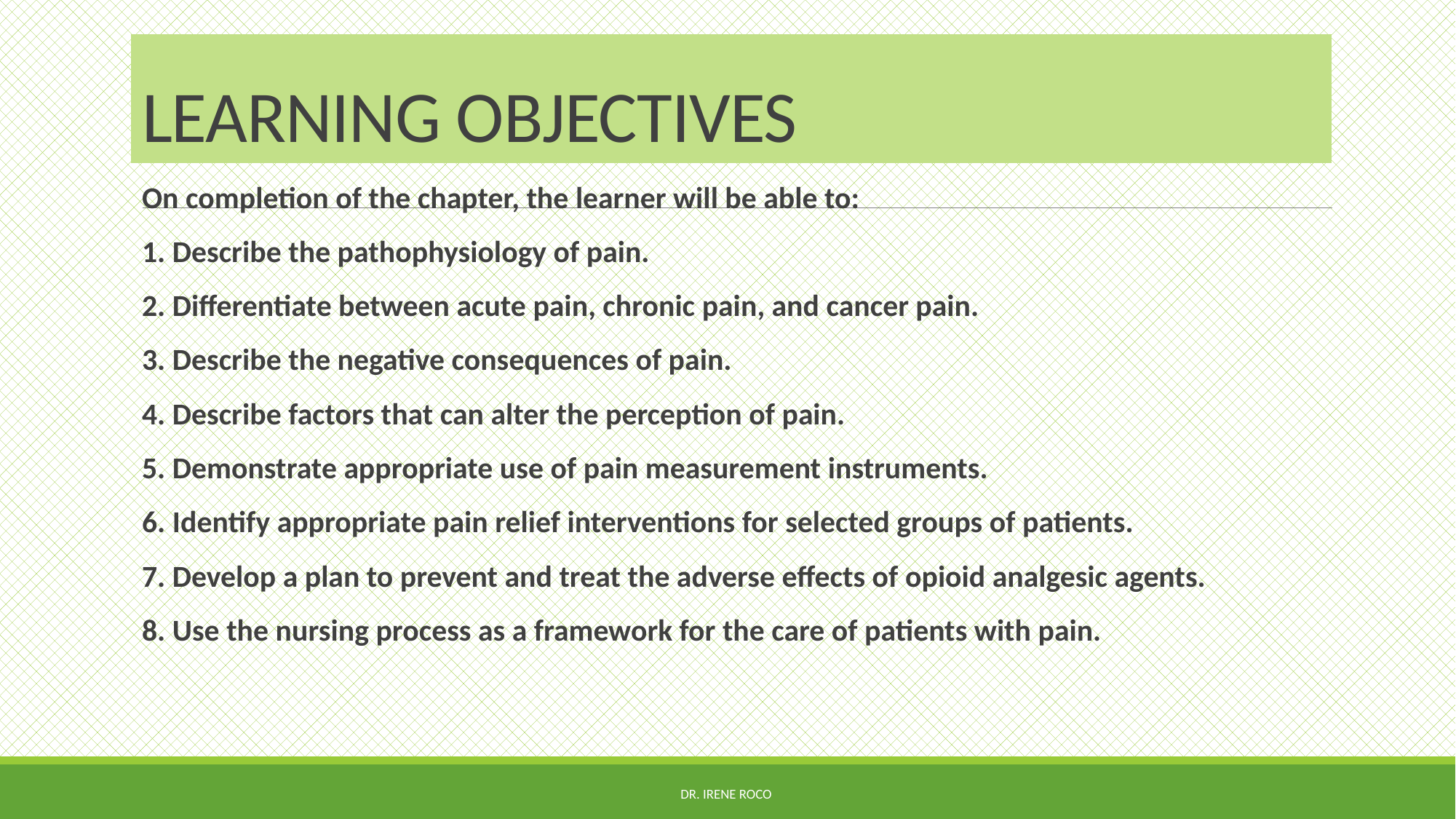

# LEARNING OBJECTIVES
On completion of the chapter, the learner will be able to:
1. Describe the pathophysiology of pain.
2. Differentiate between acute pain, chronic pain, and cancer pain.
3. Describe the negative consequences of pain.
4. Describe factors that can alter the perception of pain.
5. Demonstrate appropriate use of pain measurement instruments.
6. Identify appropriate pain relief interventions for selected groups of patients.
7. Develop a plan to prevent and treat the adverse effects of opioid analgesic agents.
8. Use the nursing process as a framework for the care of patients with pain.
Dr. Irene Roco